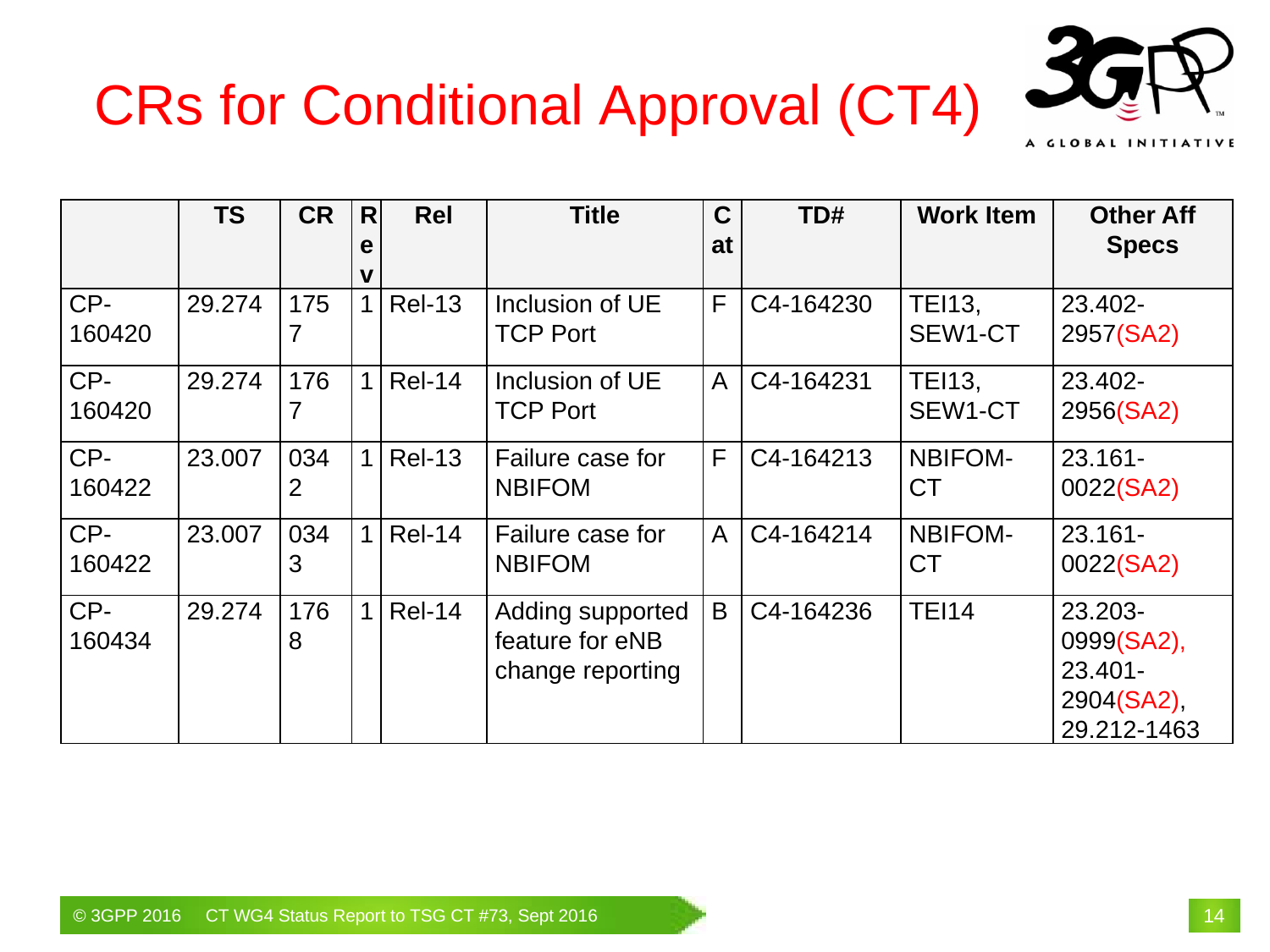

# CRs for Conditional Approval (CT4)
|  | TS | CR | Rev | Rel | Title | Cat | TD# | Work Item | Other Aff Specs |
| --- | --- | --- | --- | --- | --- | --- | --- | --- | --- |
| CP-160420 | 29.274 | 1757 | 1 | Rel-13 | Inclusion of UE TCP Port | F | C4-164230 | TEI13, SEW1-CT | 23.402-2957(SA2) |
| CP-160420 | 29.274 | 1767 | 1 | Rel-14 | Inclusion of UE TCP Port | A | C4-164231 | TEI13, SEW1-CT | 23.402-2956(SA2) |
| CP-160422 | 23.007 | 0342 | 1 | Rel-13 | Failure case for NBIFOM | F | C4-164213 | NBIFOM-CT | 23.161-0022(SA2) |
| CP-160422 | 23.007 | 0343 | 1 | Rel-14 | Failure case for NBIFOM | A | C4-164214 | NBIFOM-CT | 23.161-0022(SA2) |
| CP-160434 | 29.274 | 1768 | 1 | Rel-14 | Adding supported feature for eNB change reporting | B | C4-164236 | TEI14 | 23.203-0999(SA2), 23.401-2904(SA2), 29.212-1463 |